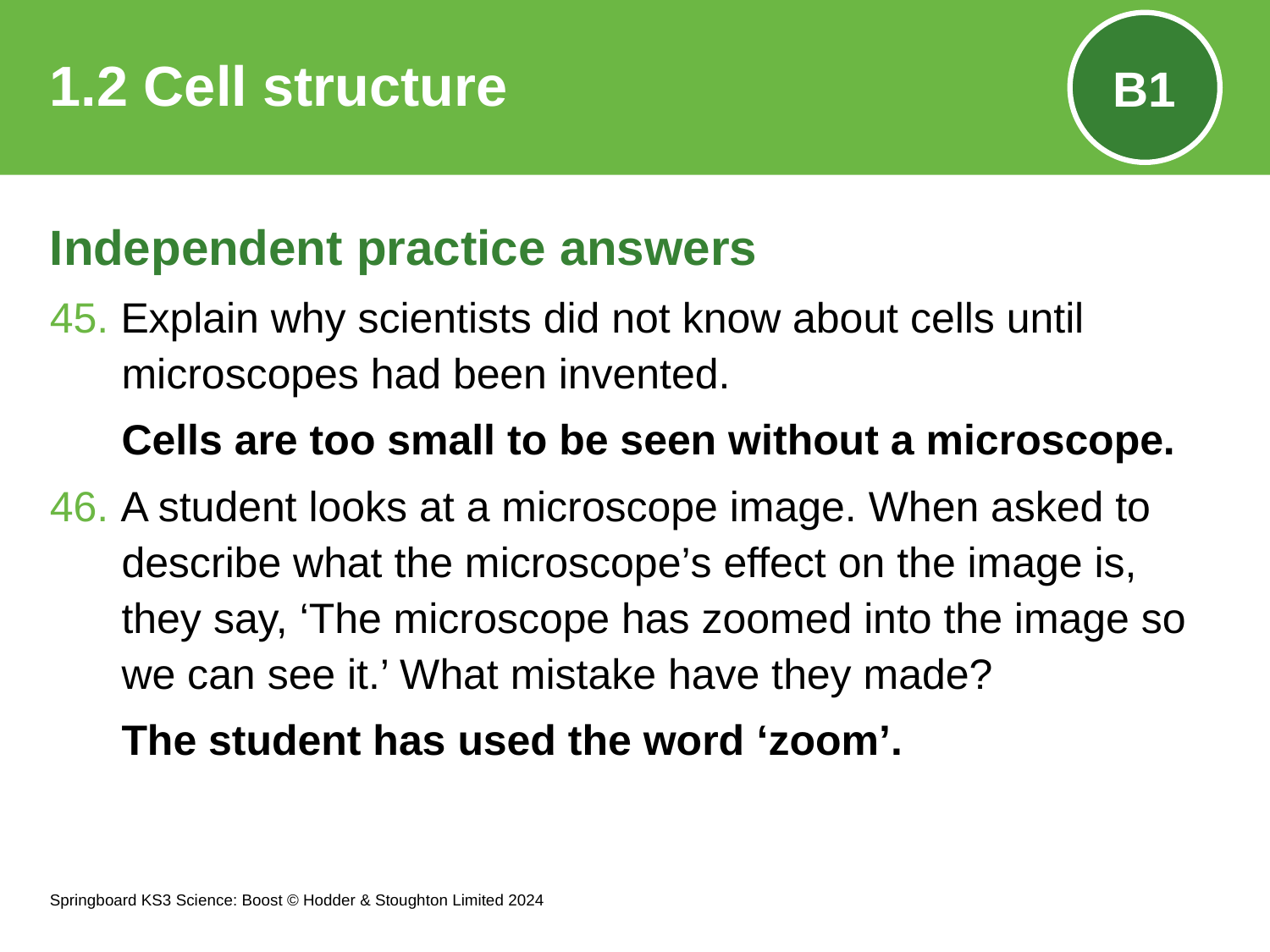

# 1.2 Cell structure
B1
Independent practice answers
45. Explain why scientists did not know about cells until microscopes had been invented.
Cells are too small to be seen without a microscope.
46. A student looks at a microscope image. When asked to describe what the microscope’s effect on the image is, they say, ‘The microscope has zoomed into the image so we can see it.’ What mistake have they made?
The student has used the word ‘zoom’.

Springboard KS3 Science: Boost © Hodder & Stoughton Limited 2024